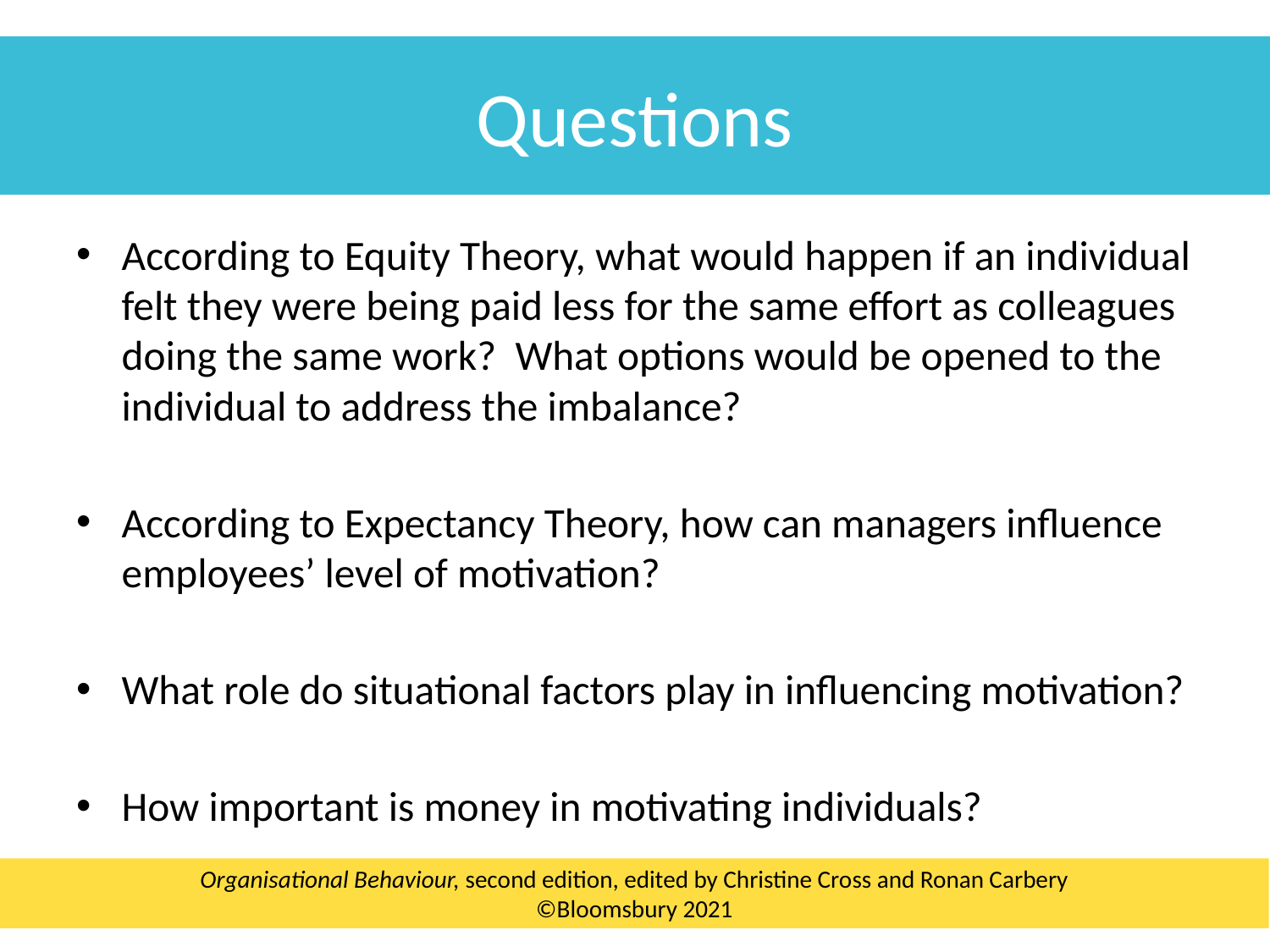

Questions
According to Equity Theory, what would happen if an individual felt they were being paid less for the same effort as colleagues doing the same work?  What options would be opened to the individual to address the imbalance?

According to Expectancy Theory, how can managers influence employees’ level of motivation?

What role do situational factors play in influencing motivation?

How important is money in motivating individuals?